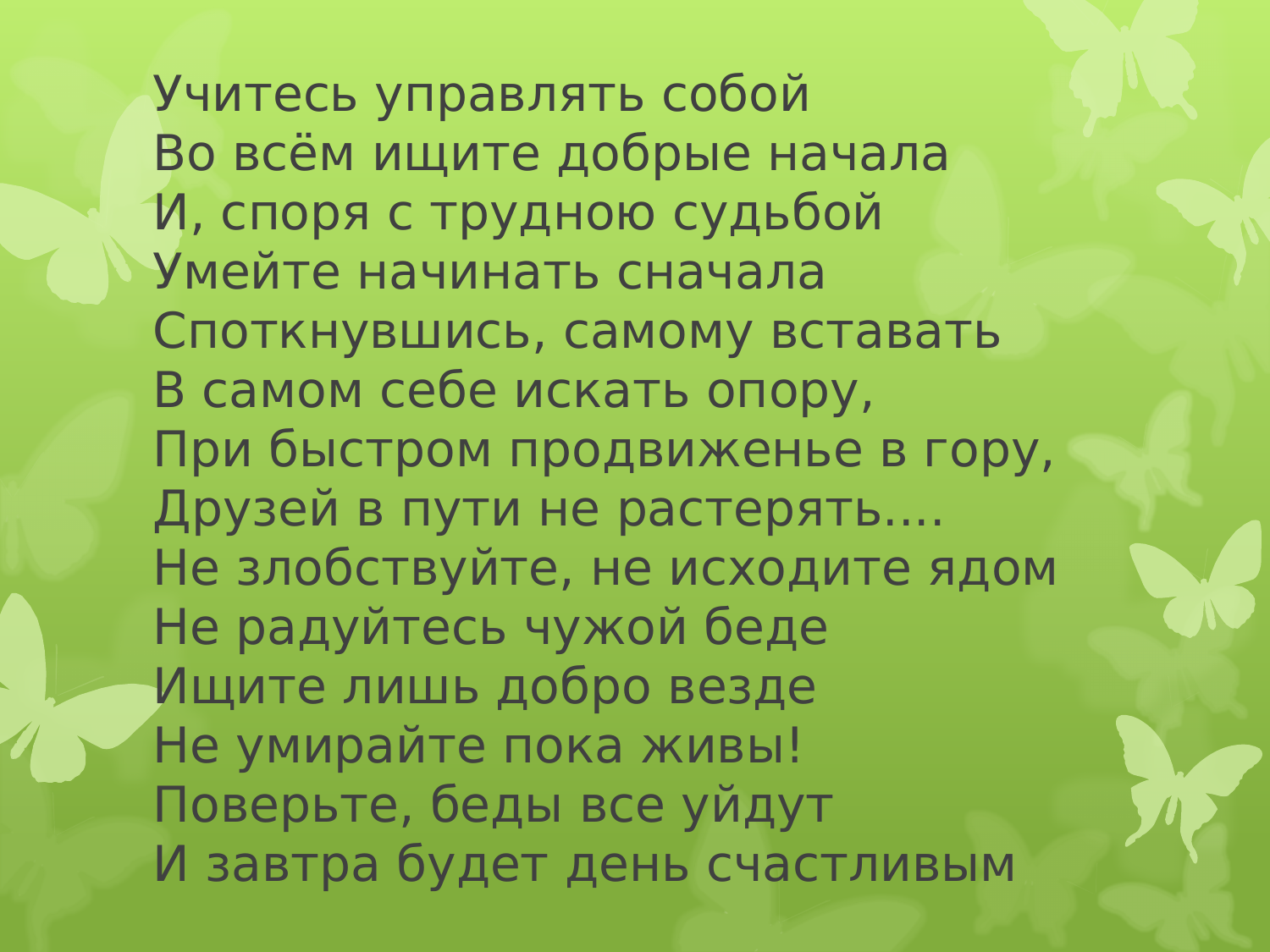

# Учитесь управлять собой Во всём ищите добрые начала И, споря с трудною судьбой Умейте начинать сначала Споткнувшись, самому вставать В самом себе искать опору, При быстром продвиженье в гору, Друзей в пути не растерять.... Не злобствуйте, не исходите ядом Не радуйтесь чужой беде Ищите лишь добро везде Не умирайте пока живы! Поверьте, беды все уйдут И завтра будет день счастливым